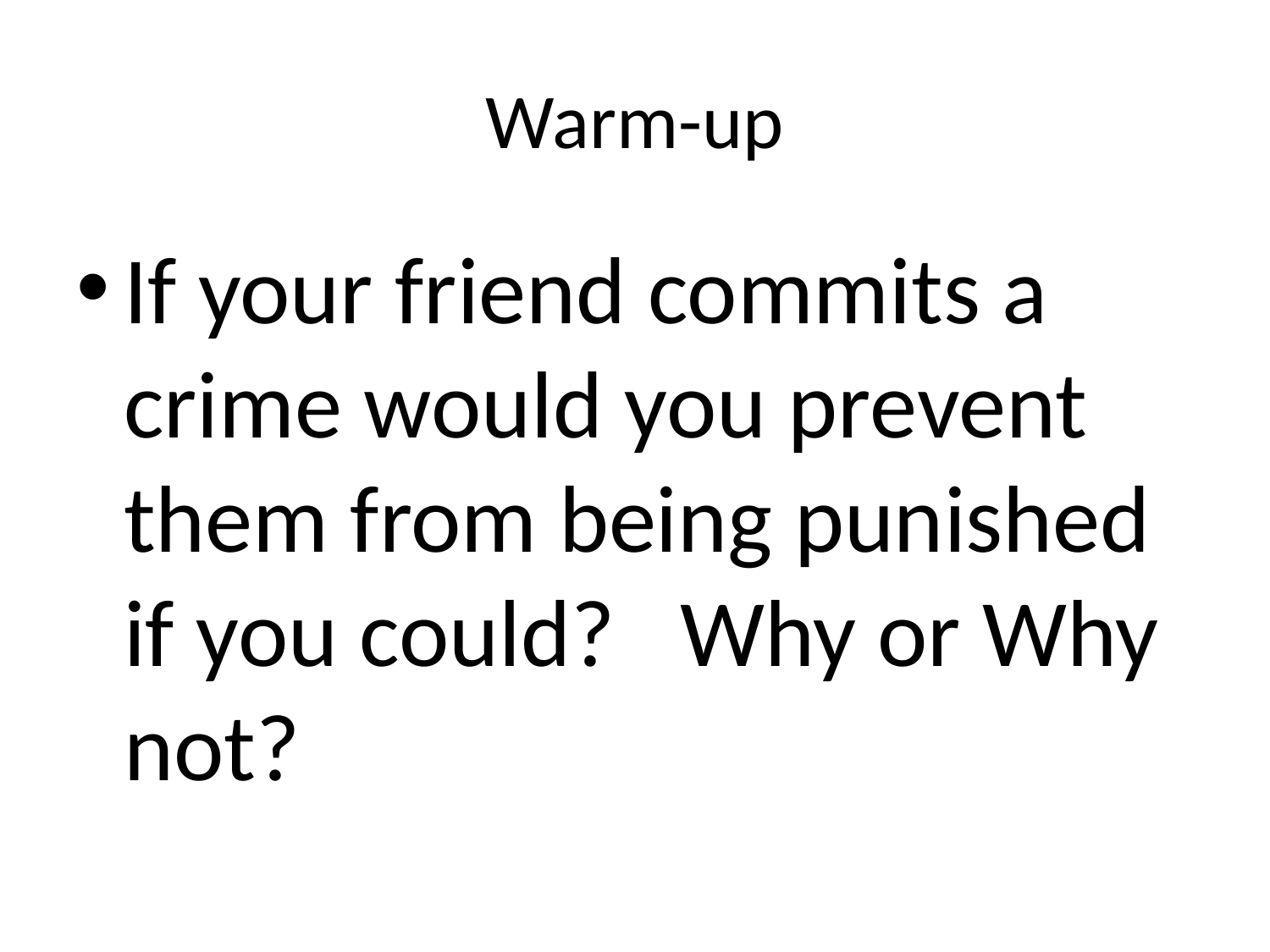

# Warm-up
If your friend commits a crime would you prevent them from being punished if you could?   Why or Why not?